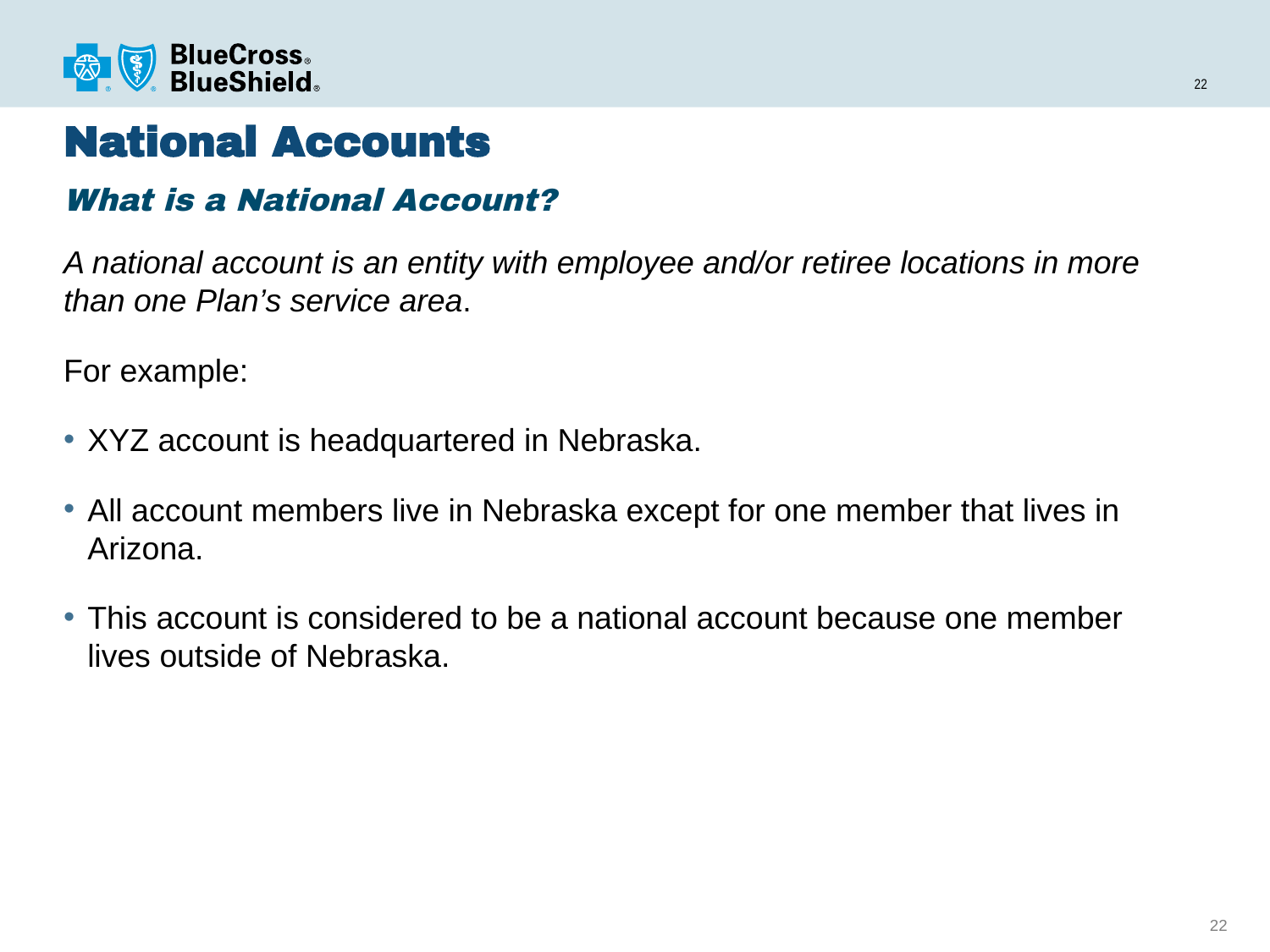

# National Accounts What is a National Account?
A national account is an entity with employee and/or retiree locations in more than one Plan’s service area.
For example:
XYZ account is headquartered in Nebraska.
All account members live in Nebraska except for one member that lives in Arizona.
This account is considered to be a national account because one member lives outside of Nebraska.

22